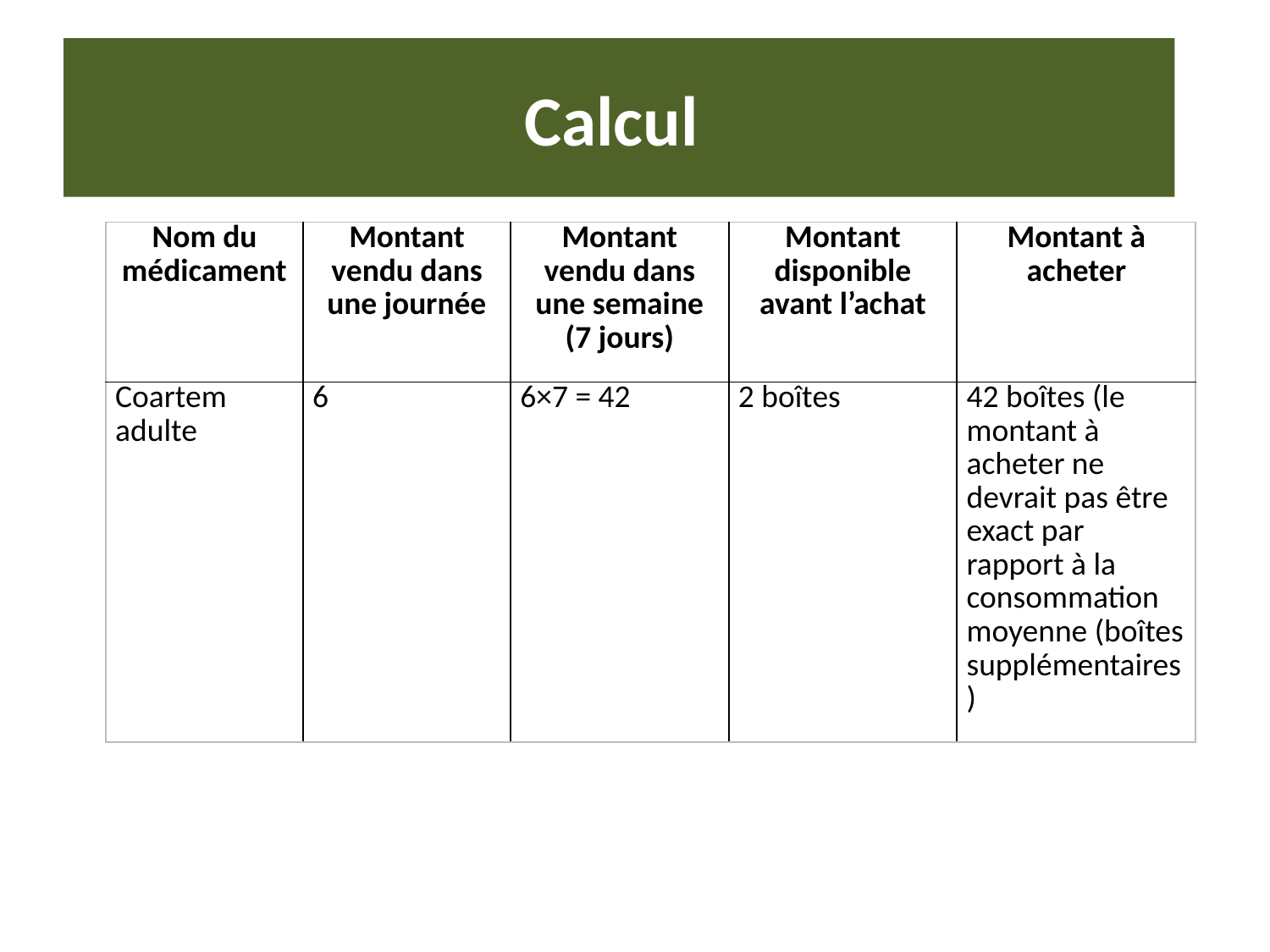

# Calcul
| Nom du médicament | Montant vendu dans une journée | Montant vendu dans une semaine (7 jours) | Montant disponible avant l’achat | Montant à acheter |
| --- | --- | --- | --- | --- |
| Coartem adulte | 6 | 6×7 = 42 | 2 boîtes | 42 boîtes (le montant à acheter ne devrait pas être exact par rapport à la consommation moyenne (boîtes supplémentaires) |